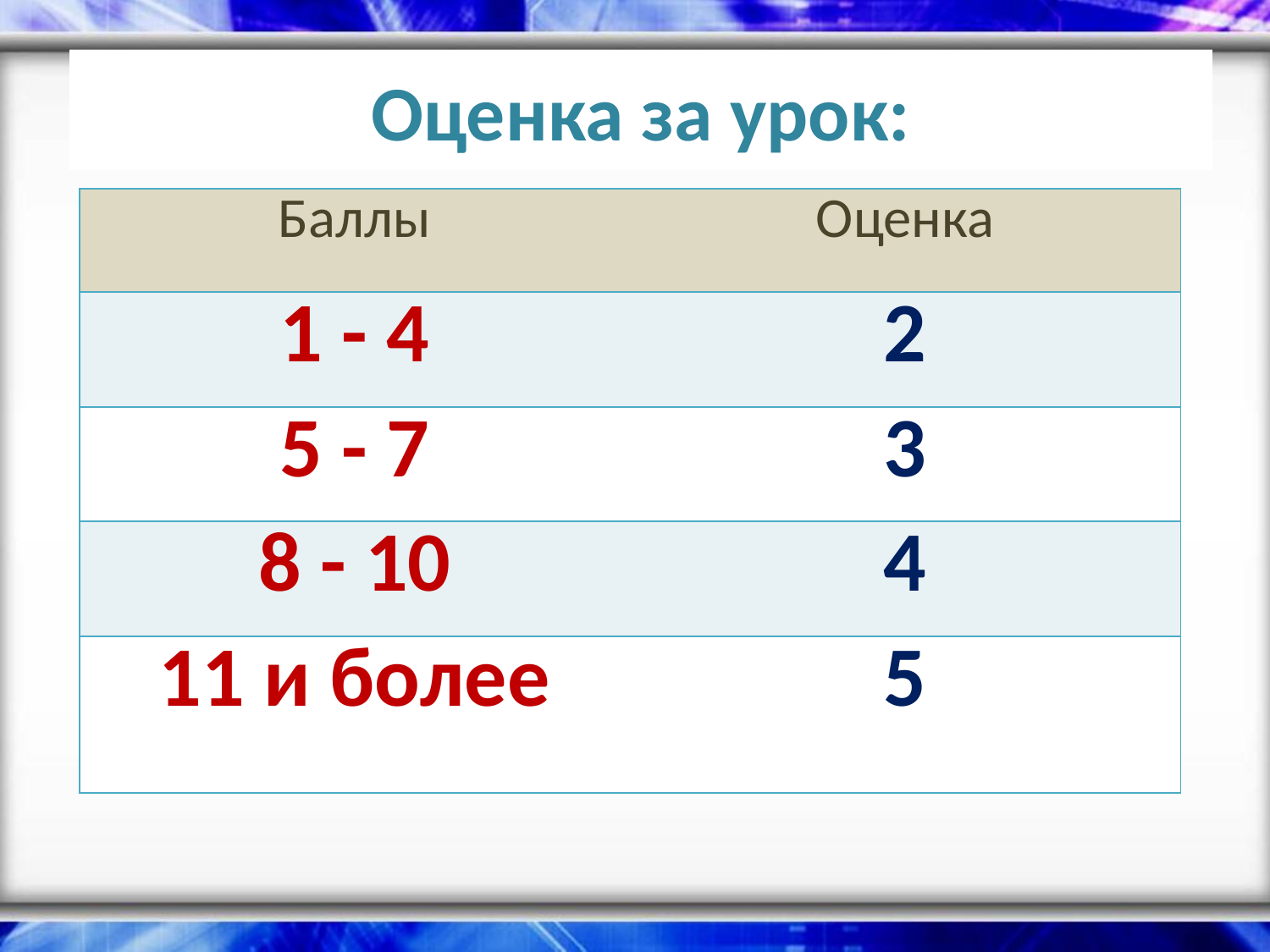

# Оценка за урок:
| Баллы | Оценка |
| --- | --- |
| 1 - 4 | 2 |
| 5 - 7 | 3 |
| 8 - 10 | 4 |
| 11 и более | 5 |